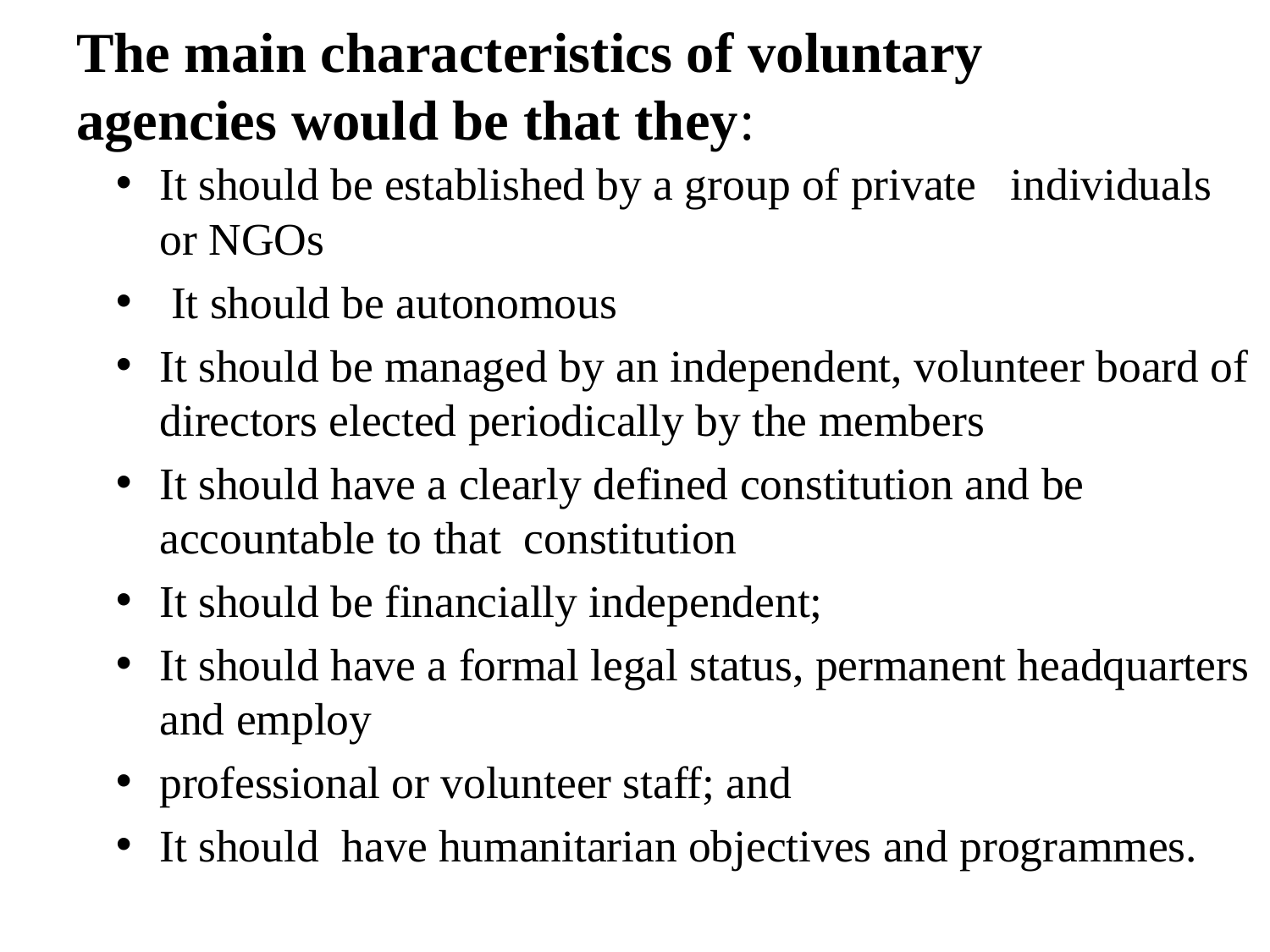

# The main characteristics of voluntary agencies would be that they:
It should be established by a group of private   individuals or NGOs
 It should be autonomous
It should be managed by an independent, volunteer board of directors elected periodically by the members
It should have a clearly defined constitution and be accountable to that  constitution
It should be financially independent;
It should have a formal legal status, permanent headquarters and employ
professional or volunteer staff; and
It should  have humanitarian objectives and programmes.